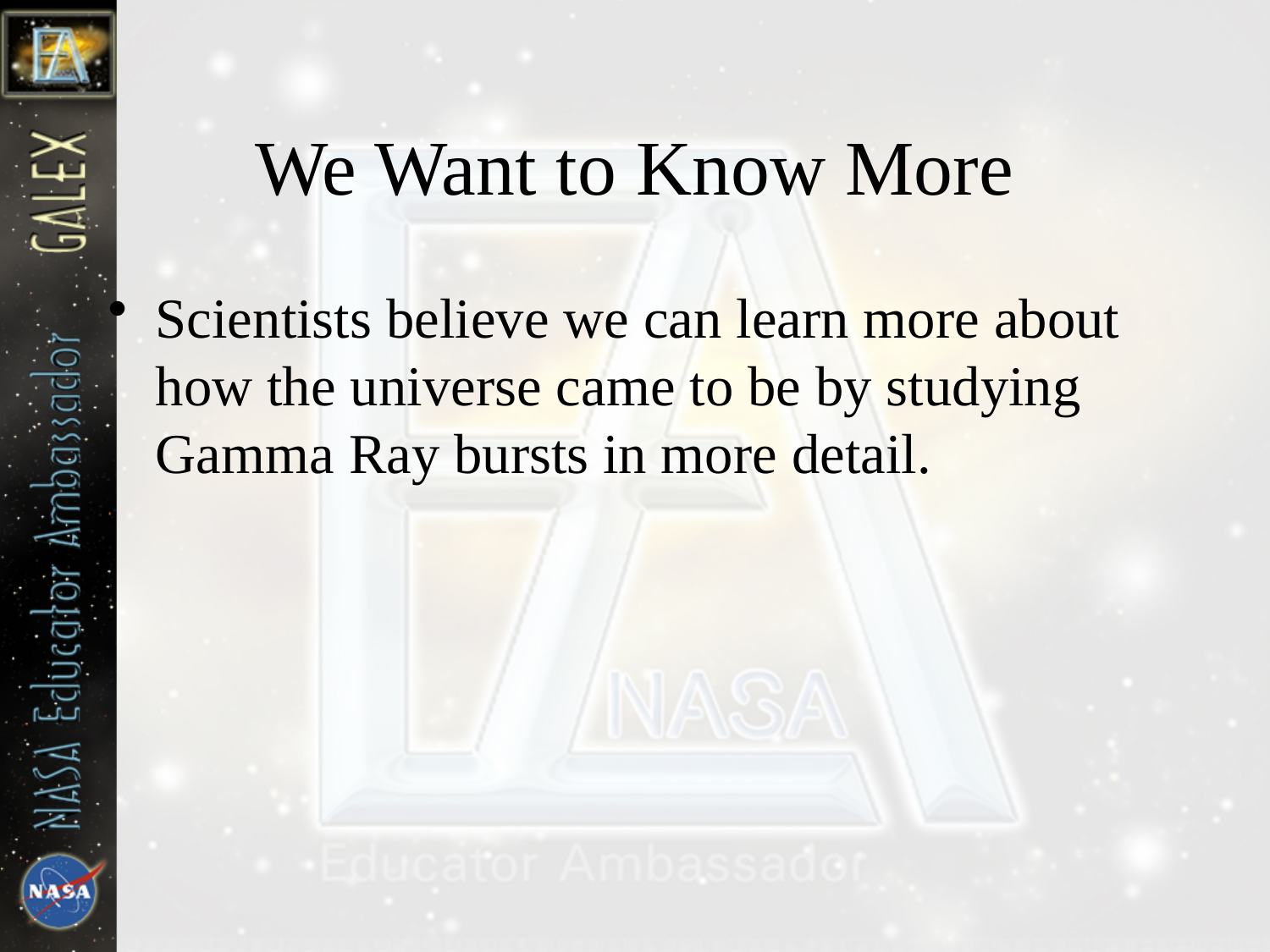

# We Want to Know More
Scientists believe we can learn more about how the universe came to be by studying Gamma Ray bursts in more detail.